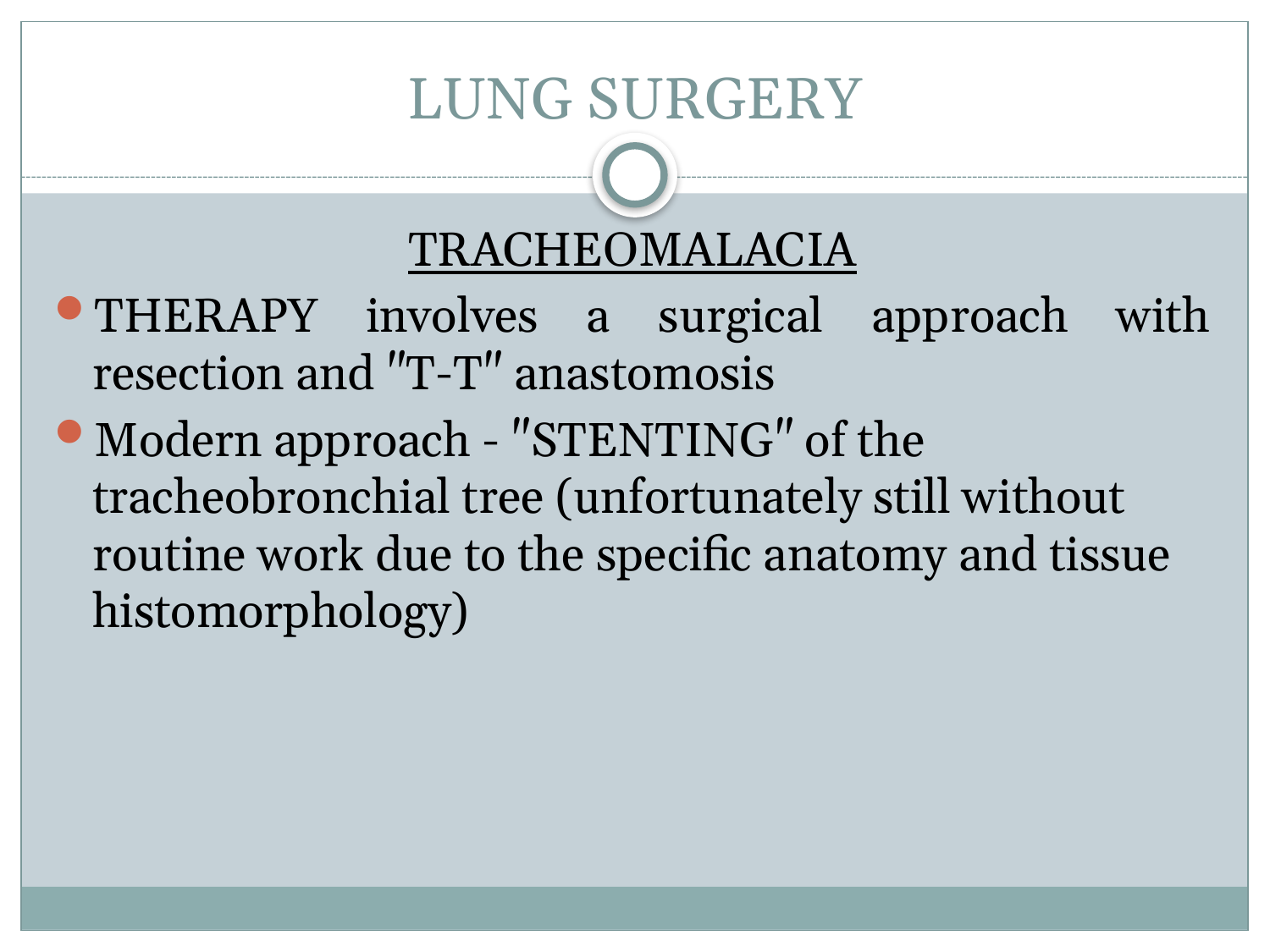

# LUNG SURGERY
TRACHEOMALACIA
THERAPY involves a surgical approach with resection and "T-T" anastomosis
Modern approach - "STENTING" of the tracheobronchial tree (unfortunately still without routine work due to the specific anatomy and tissue histomorphology)